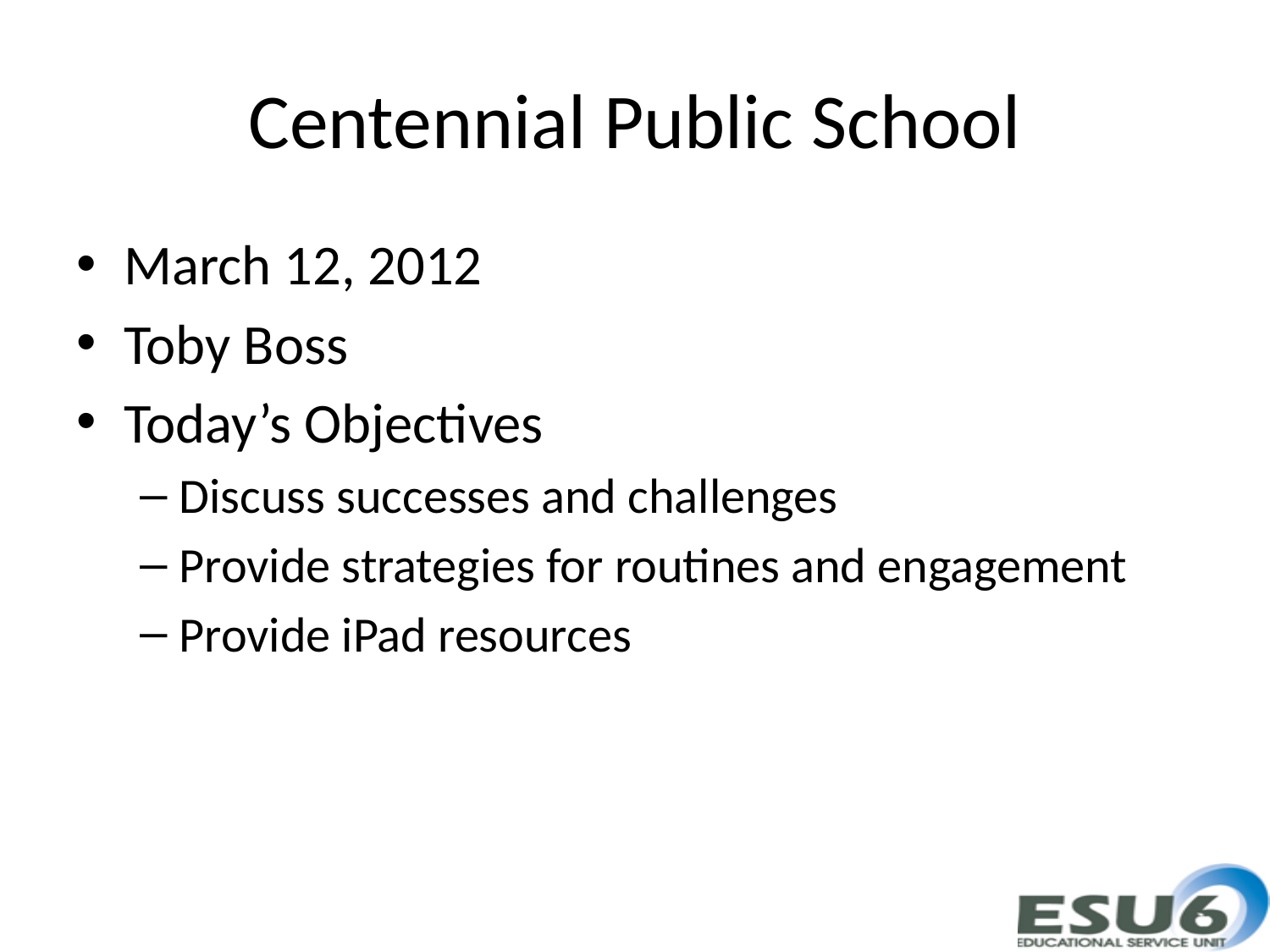

# Centennial Public School
March 12, 2012
Toby Boss
Today’s Objectives
Discuss successes and challenges
Provide strategies for routines and engagement
Provide iPad resources